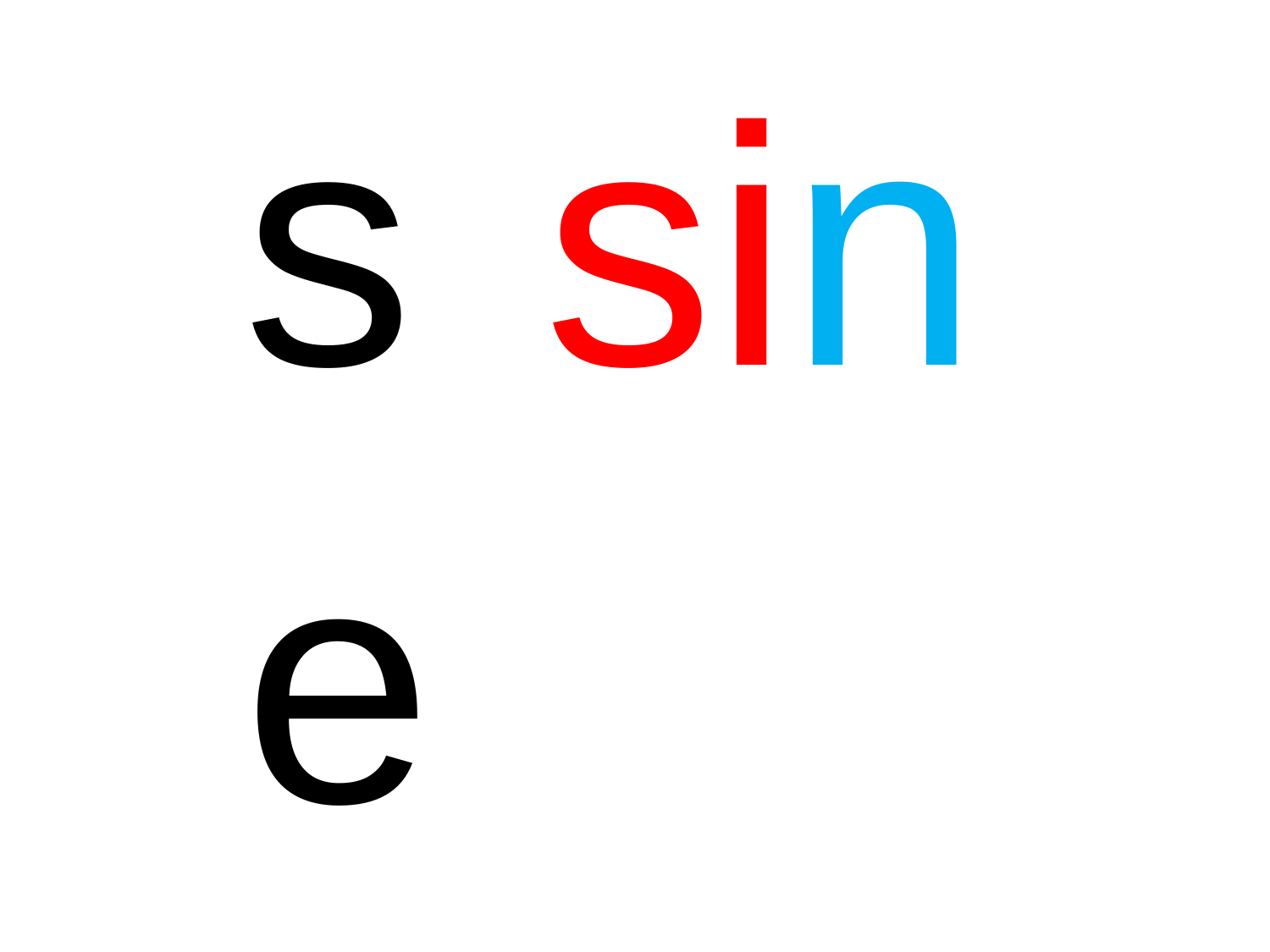

| se |
| --- |
| sin |
| --- |